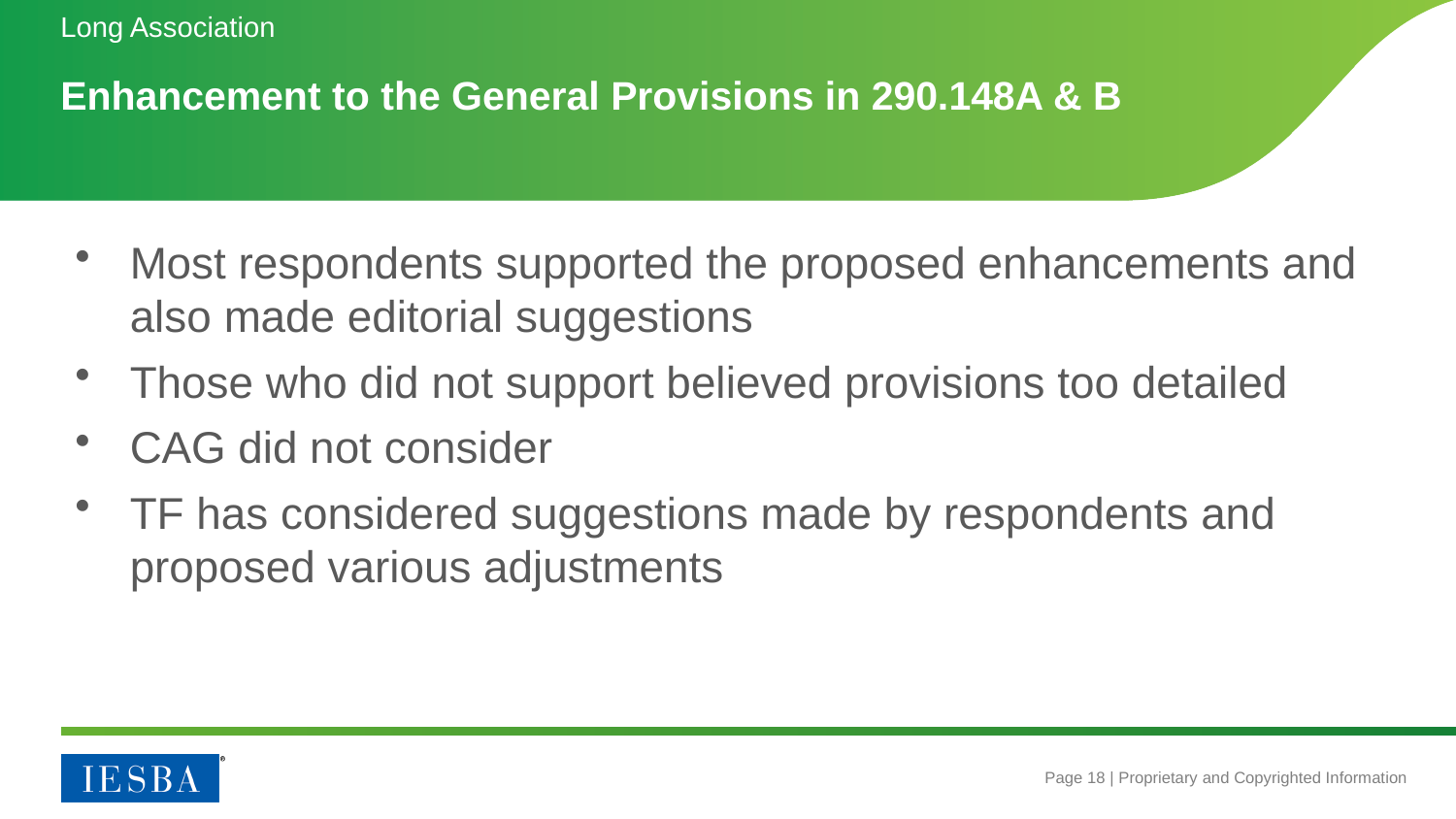

Long Association
# Enhancement to the General Provisions in 290.148A & B
Most respondents supported the proposed enhancements and also made editorial suggestions
Those who did not support believed provisions too detailed
CAG did not consider
TF has considered suggestions made by respondents and proposed various adjustments